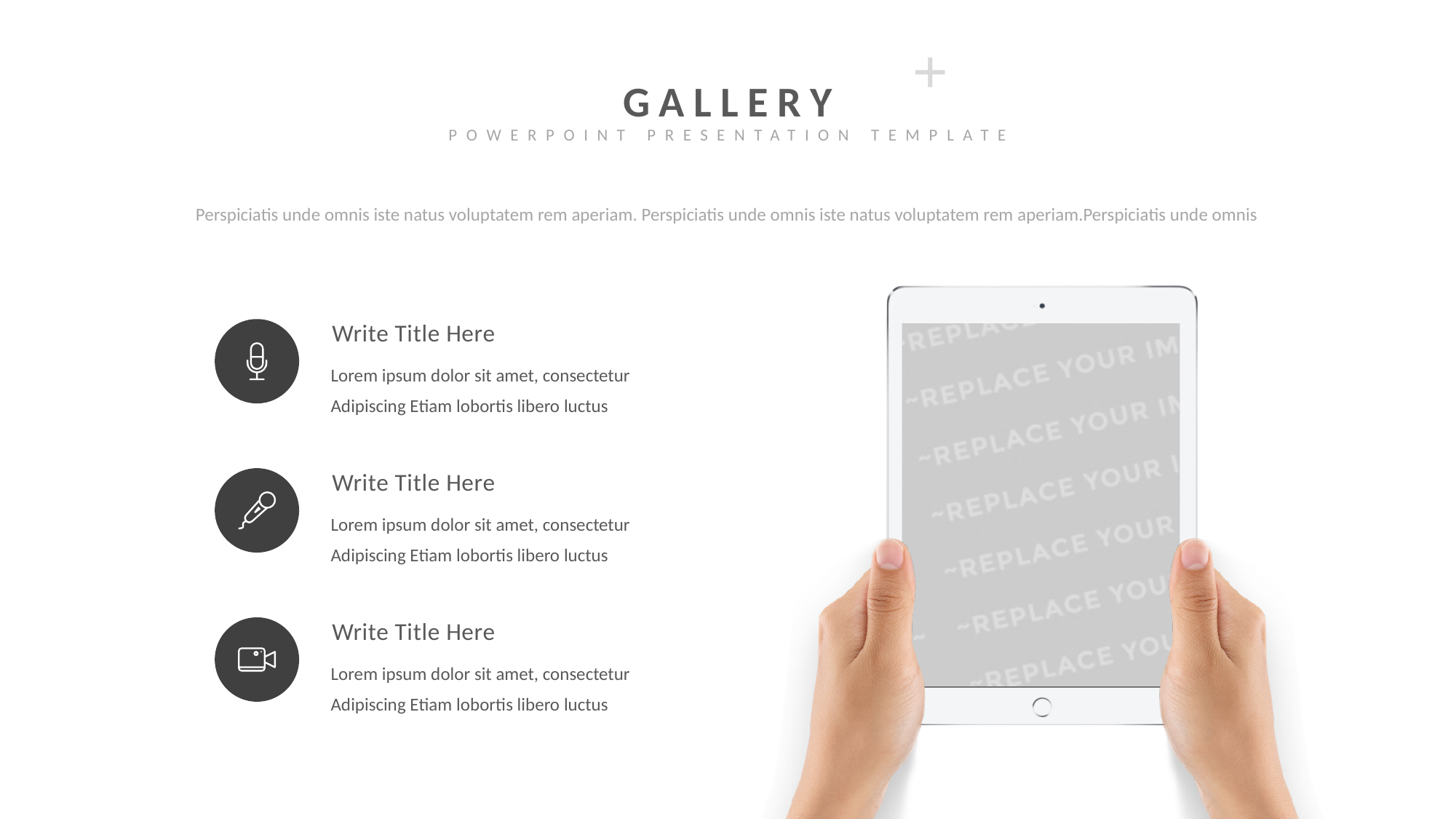

+
GALLERY
POWERPOINT PRESENTATION TEMPLATE
Perspiciatis unde omnis iste natus voluptatem rem aperiam. Perspiciatis unde omnis iste natus voluptatem rem aperiam.Perspiciatis unde omnis
Write Title Here

Lorem ipsum dolor sit amet, consectetur
Adipiscing Etiam lobortis libero luctus
Write Title Here

Lorem ipsum dolor sit amet, consectetur
Adipiscing Etiam lobortis libero luctus
Write Title Here

Lorem ipsum dolor sit amet, consectetur
Adipiscing Etiam lobortis libero luctus